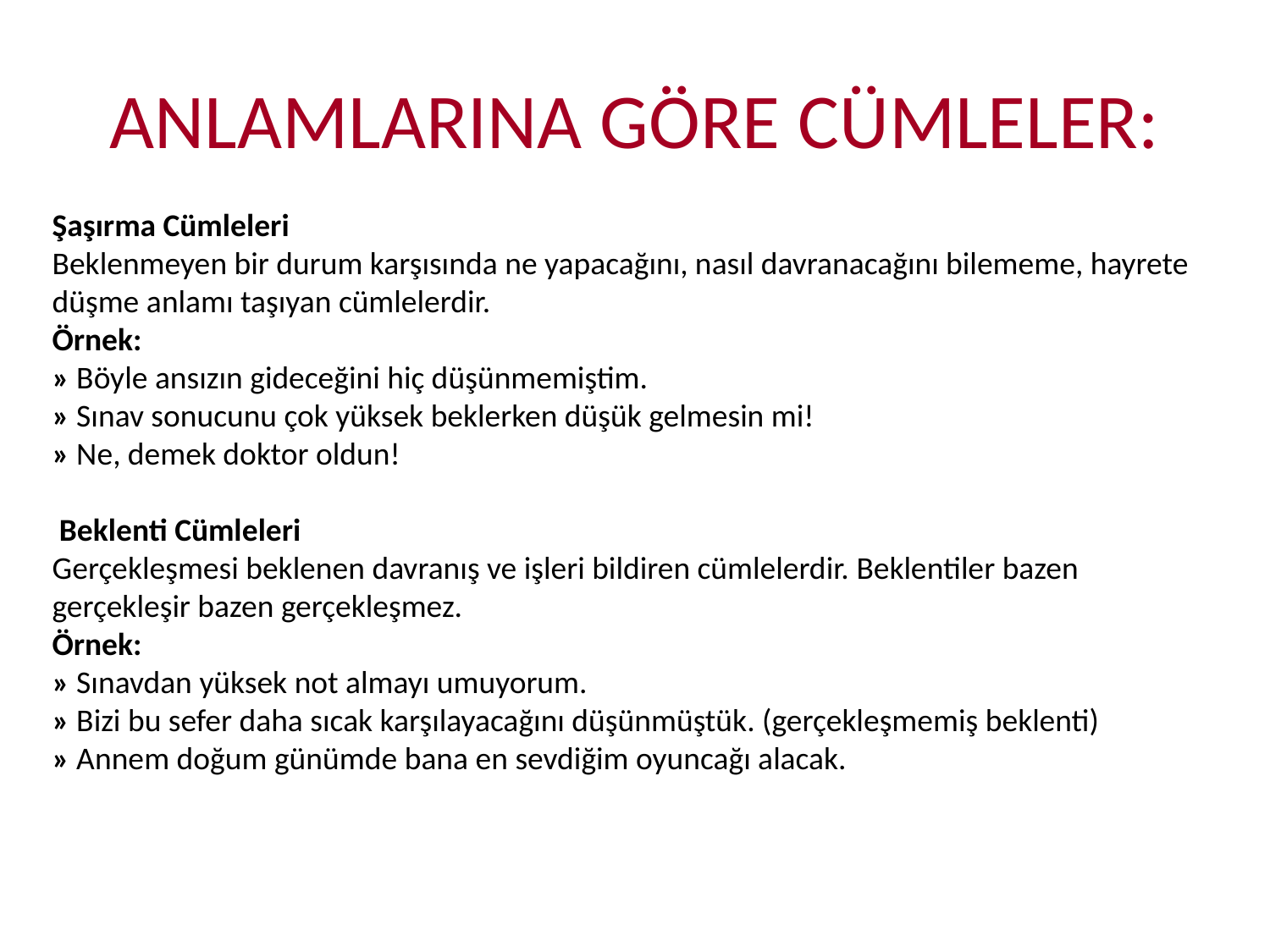

# ANLAMLARINA GÖRE CÜMLELER:
Şaşırma Cümleleri
Beklenmeyen bir durum karşısında ne yapacağını, nasıl davranacağını bilememe, hayrete düşme anlamı taşıyan cümlelerdir.
Örnek:
» Böyle ansızın gideceğini hiç düşünmemiştim.
» Sınav sonucunu çok yüksek beklerken düşük gelmesin mi!
» Ne, demek doktor oldun!

 Beklenti Cümleleri
Gerçekleşmesi beklenen davranış ve işleri bildiren cümlelerdir. Beklentiler bazen gerçekleşir bazen gerçekleşmez.
Örnek:
» Sınavdan yüksek not almayı umuyorum.
» Bizi bu sefer daha sıcak karşılayacağını düşünmüştük. (gerçekleşmemiş beklenti)
» Annem doğum günümde bana en sevdiğim oyuncağı alacak.